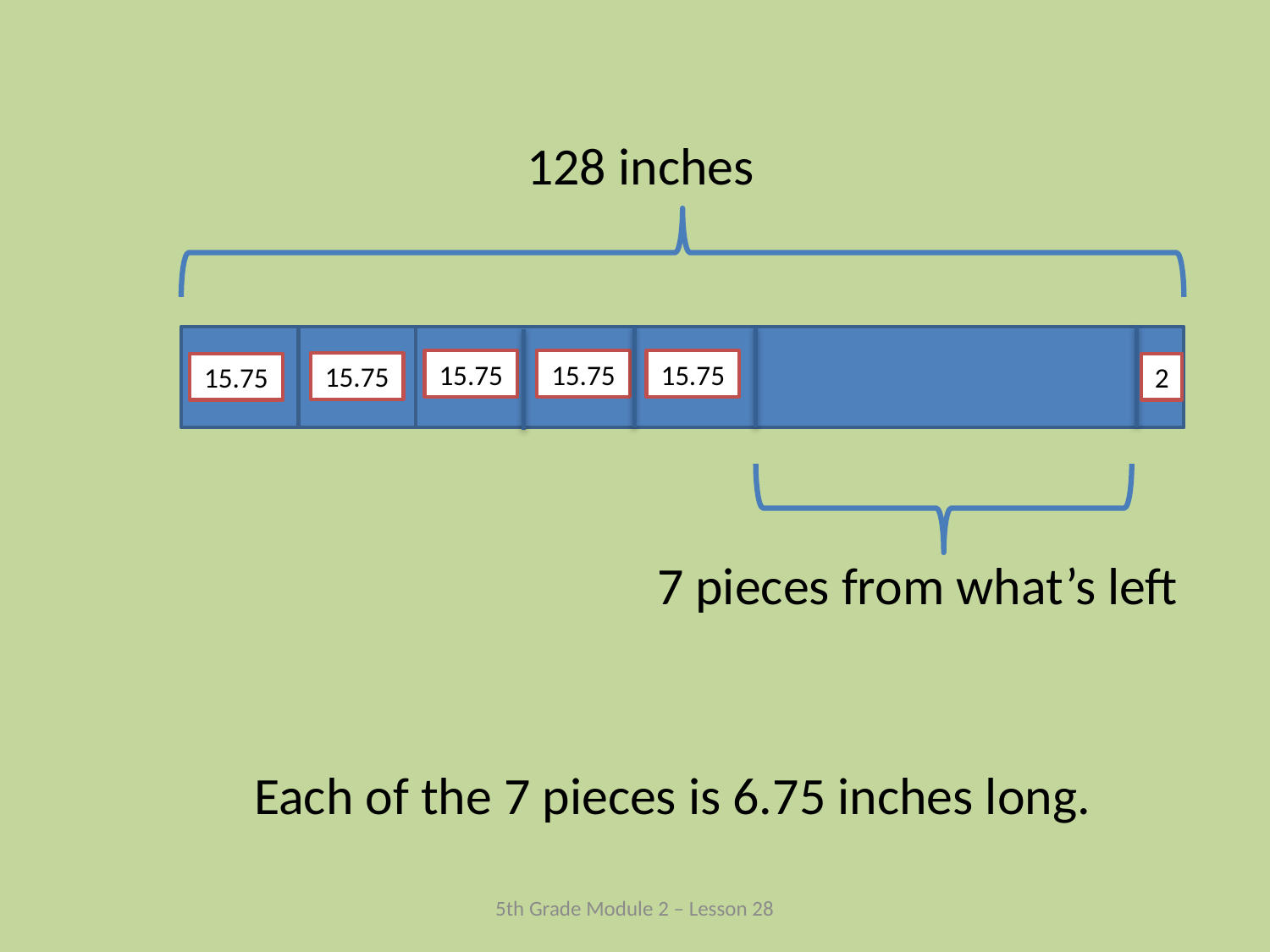

128 inches

                                                 7 pieces from what’s left

               Each of the 7 pieces is 6.75 inches long.

15.75
15.75
15.75
15.75
15.75
2
5th Grade Module 2 – Lesson 28